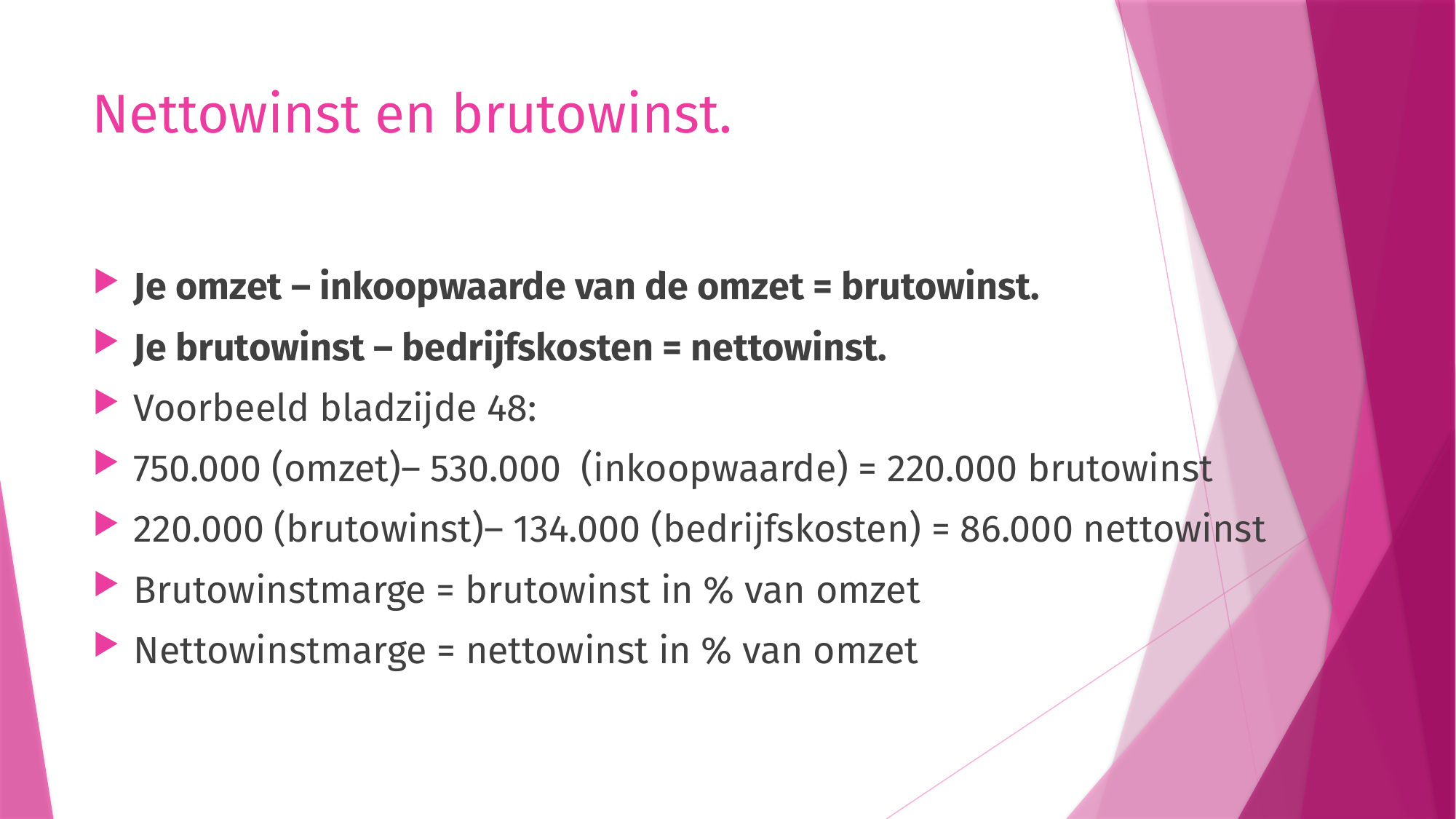

# Nettowinst en brutowinst.
Je omzet – inkoopwaarde van de omzet = brutowinst.
Je brutowinst – bedrijfskosten = nettowinst.
Voorbeeld bladzijde 48:
750.000 (omzet)– 530.000  (inkoopwaarde) = 220.000 brutowinst
220.000 (brutowinst)– 134.000 (bedrijfskosten) = 86.000 nettowinst
Brutowinstmarge = brutowinst in % van omzet
Nettowinstmarge = nettowinst in % van omzet